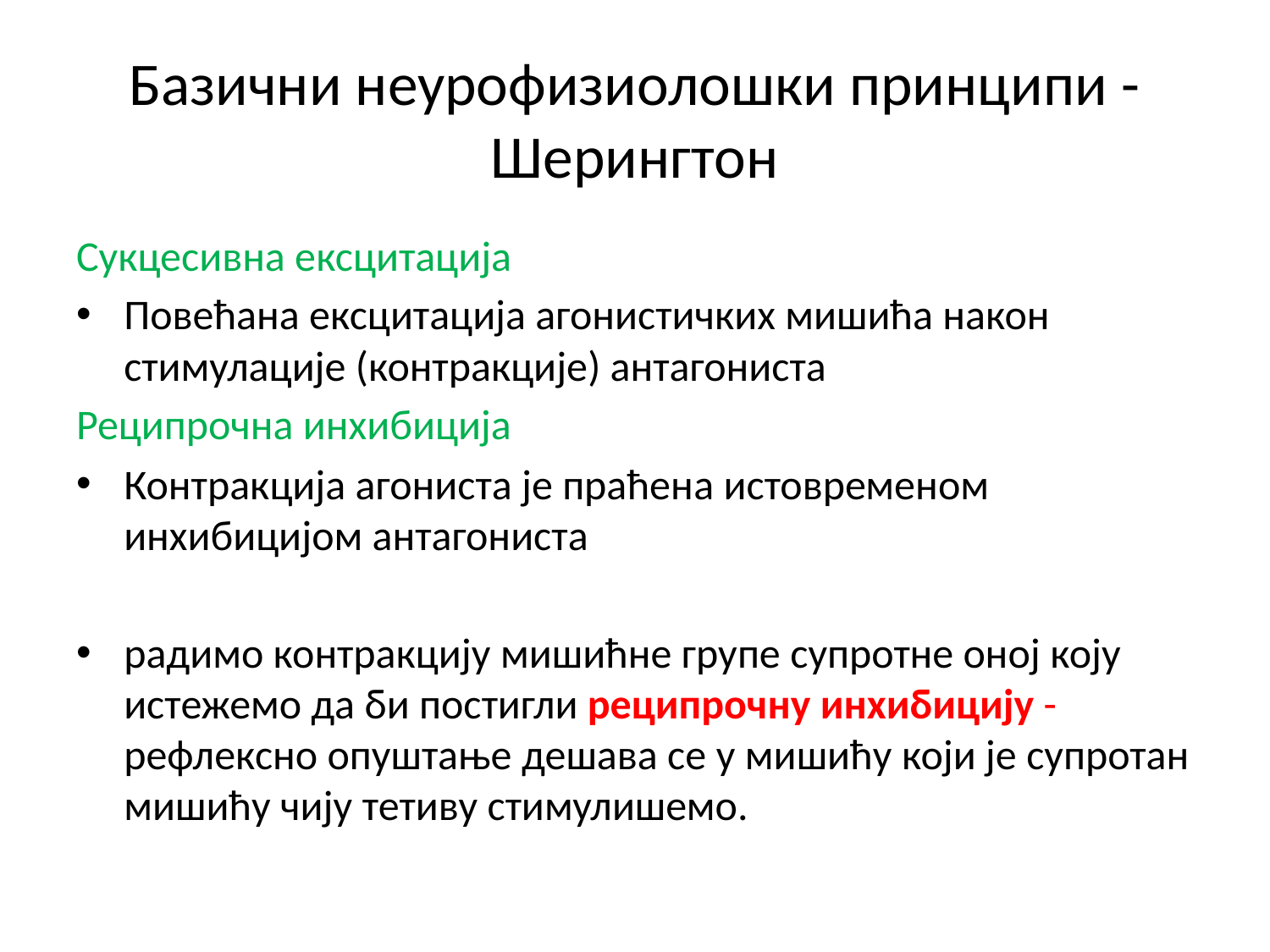

# Базични неурофизиолошки принципи - Шерингтон
Сукцесивна ексцитација
Повећана ексцитација агонистичких мишића након стимулације (контракције) антагониста
Реципрочна инхибиција
Контракција агониста је праћена истовременом инхибицијом антагониста

радимо контракцију мишићне групе супротне оној коју истежемо да би постигли реципрочну инхибицију - рефлексно опуштање дешава се у мишићу који је супротан мишићу чију тетиву стимулишемо.